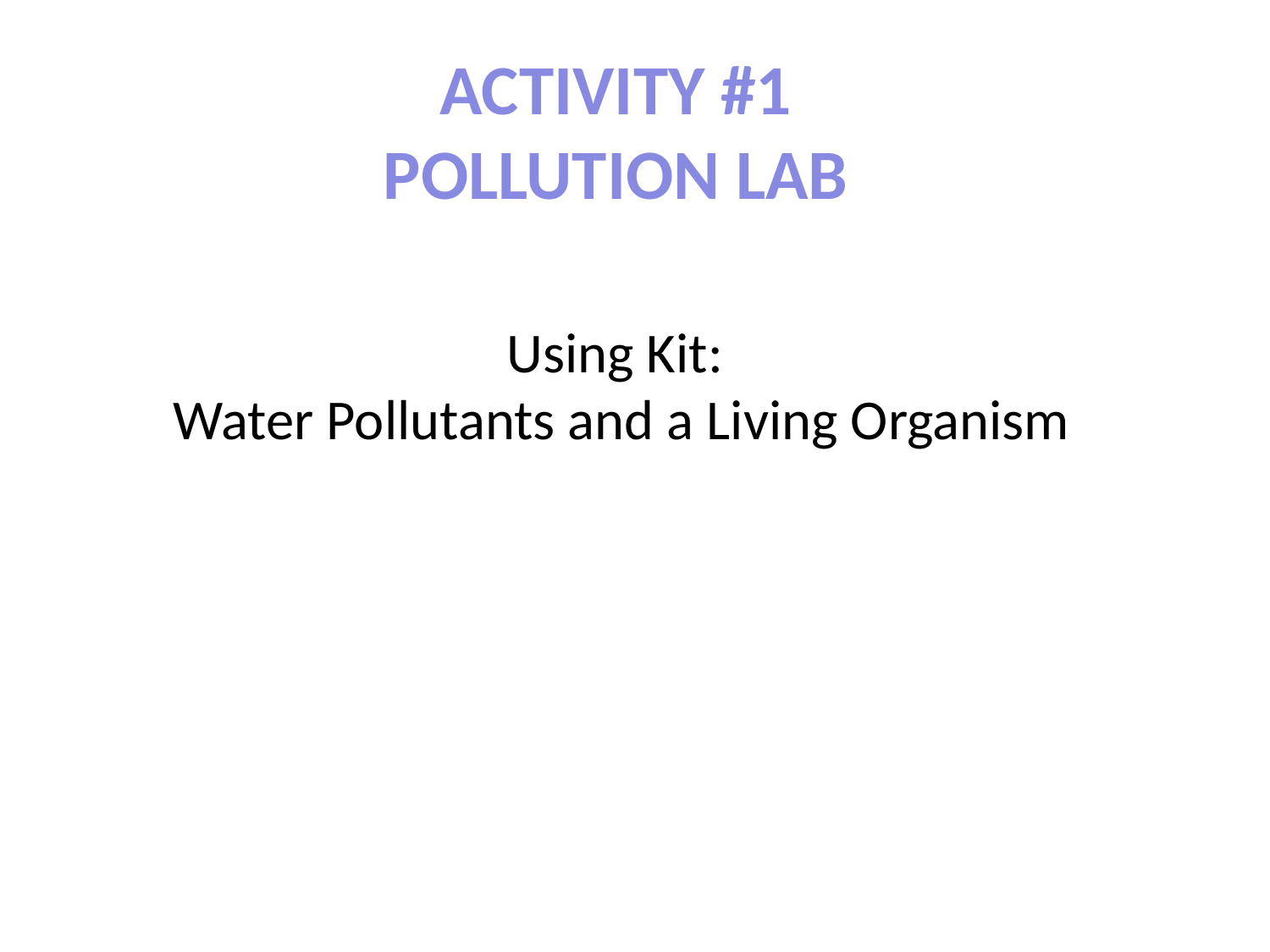

ACTIVITY #1
POLLUTION LAB
Using Kit:
Water Pollutants and a Living Organism